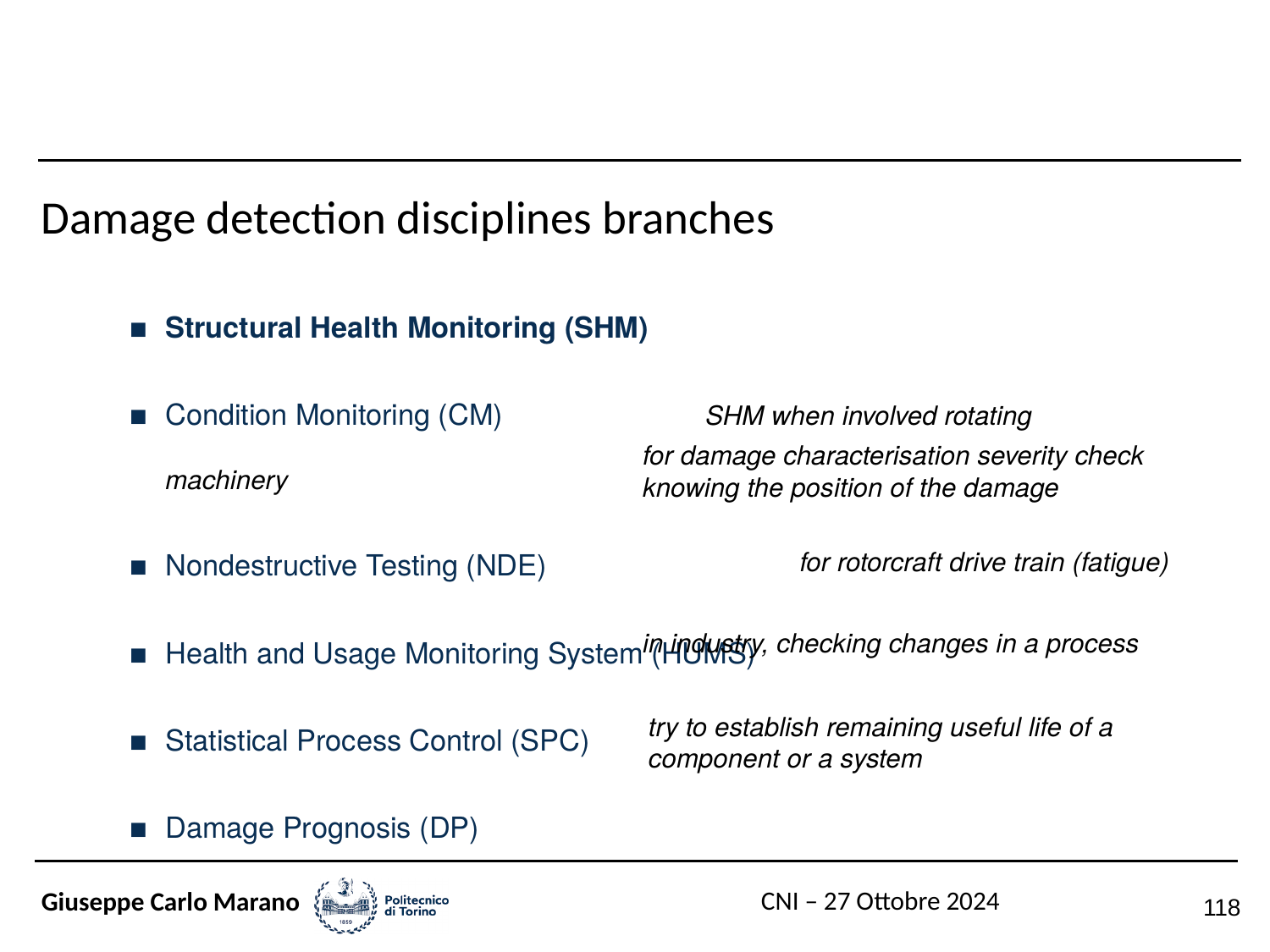

Damage detection disciplines branches
Structural Health Monitoring (SHM)
Condition Monitoring (CM)		    SHM when involved rotating machinery
Nondestructive Testing (NDE)
Health and Usage Monitoring System (HUMS)
Statistical Process Control (SPC)
Damage Prognosis (DP)
for damage characterisation severity check knowing the position of the damage
for rotorcraft drive train (fatigue)
in industry, checking changes in a process
try to establish remaining useful life of a component or a system